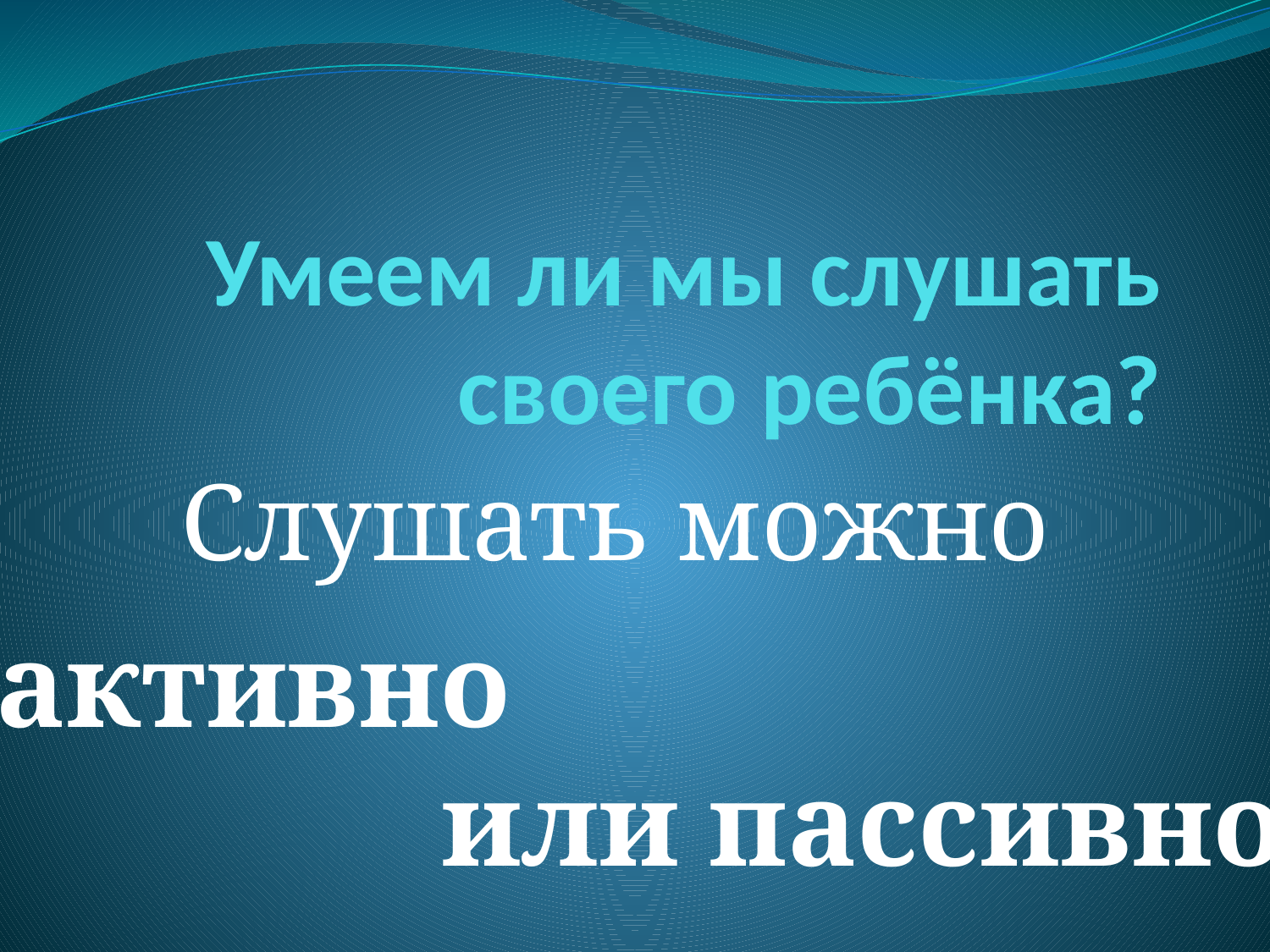

# Умеем ли мы слушать своего ребёнка?
Слушать можно
активно
или пассивно